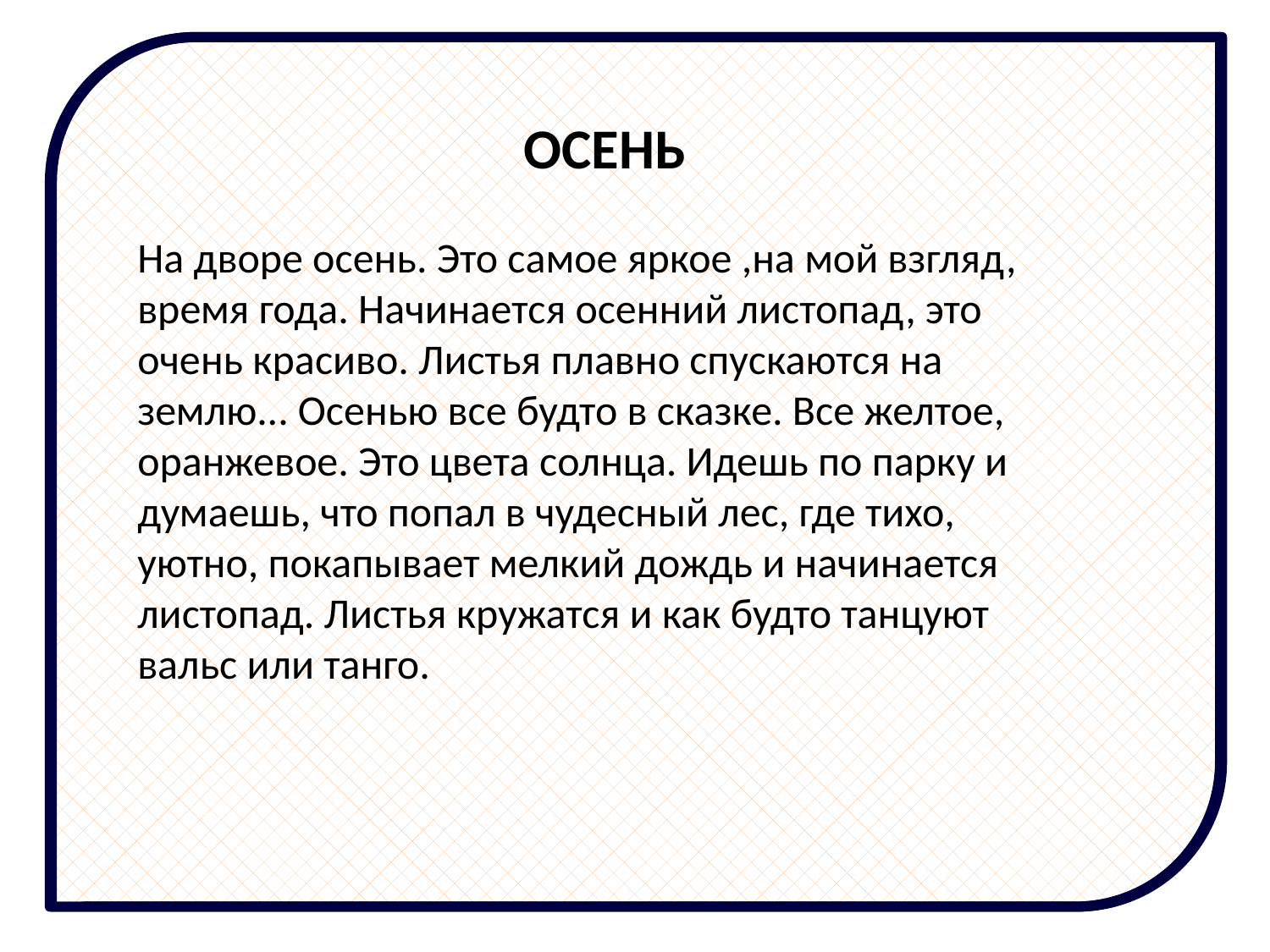

ОСЕНЬ

На дворе осень. Это самое яркое ,на мой взгляд, время года. Начинается осенний листопад, это очень красиво. Листья плавно спускаются на землю... Осенью все будто в сказке. Все желтое, оранжевое. Это цвета солнца. Идешь по парку и думаешь, что попал в чудесный лес, где тихо, уютно, покапывает мелкий дождь и начинается листопад. Листья кружатся и как будто танцуют вальс или танго.